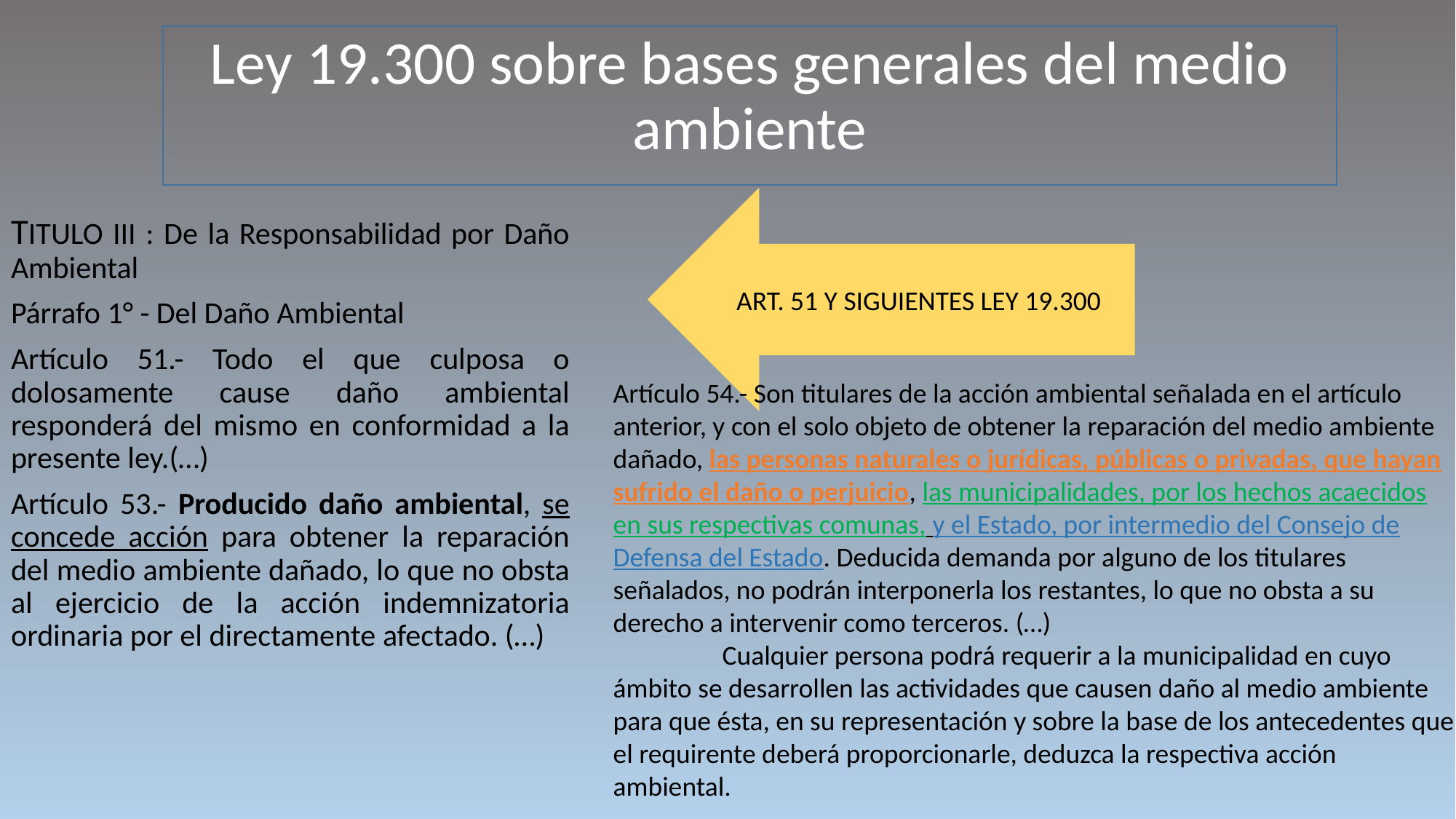

Ley 19.300 sobre bases generales del medio ambiente
ART. 51 Y SIGUIENTES LEY 19.300
TITULO III : De la Responsabilidad por Daño Ambiental
Párrafo 1° - Del Daño Ambiental
Artículo 51.- Todo el que culposa o dolosamente cause daño ambiental responderá del mismo en conformidad a la presente ley.(…)
Artículo 53.- Producido daño ambiental, se concede acción para obtener la reparación del medio ambiente dañado, lo que no obsta al ejercicio de la acción indemnizatoria ordinaria por el directamente afectado. (…)
Artículo 54.- Son titulares de la acción ambiental señalada en el artículo anterior, y con el solo objeto de obtener la reparación del medio ambiente dañado, las personas naturales o jurídicas, públicas o privadas, que hayan sufrido el daño o perjuicio, las municipalidades, por los hechos acaecidos en sus respectivas comunas, y el Estado, por intermedio del Consejo de Defensa del Estado. Deducida demanda por alguno de los titulares señalados, no podrán interponerla los restantes, lo que no obsta a su derecho a intervenir como terceros. (…)
	Cualquier persona podrá requerir a la municipalidad en cuyo ámbito se desarrollen las actividades que causen daño al medio ambiente para que ésta, en su representación y sobre la base de los antecedentes que el requirente deberá proporcionarle, deduzca la respectiva acción ambiental.